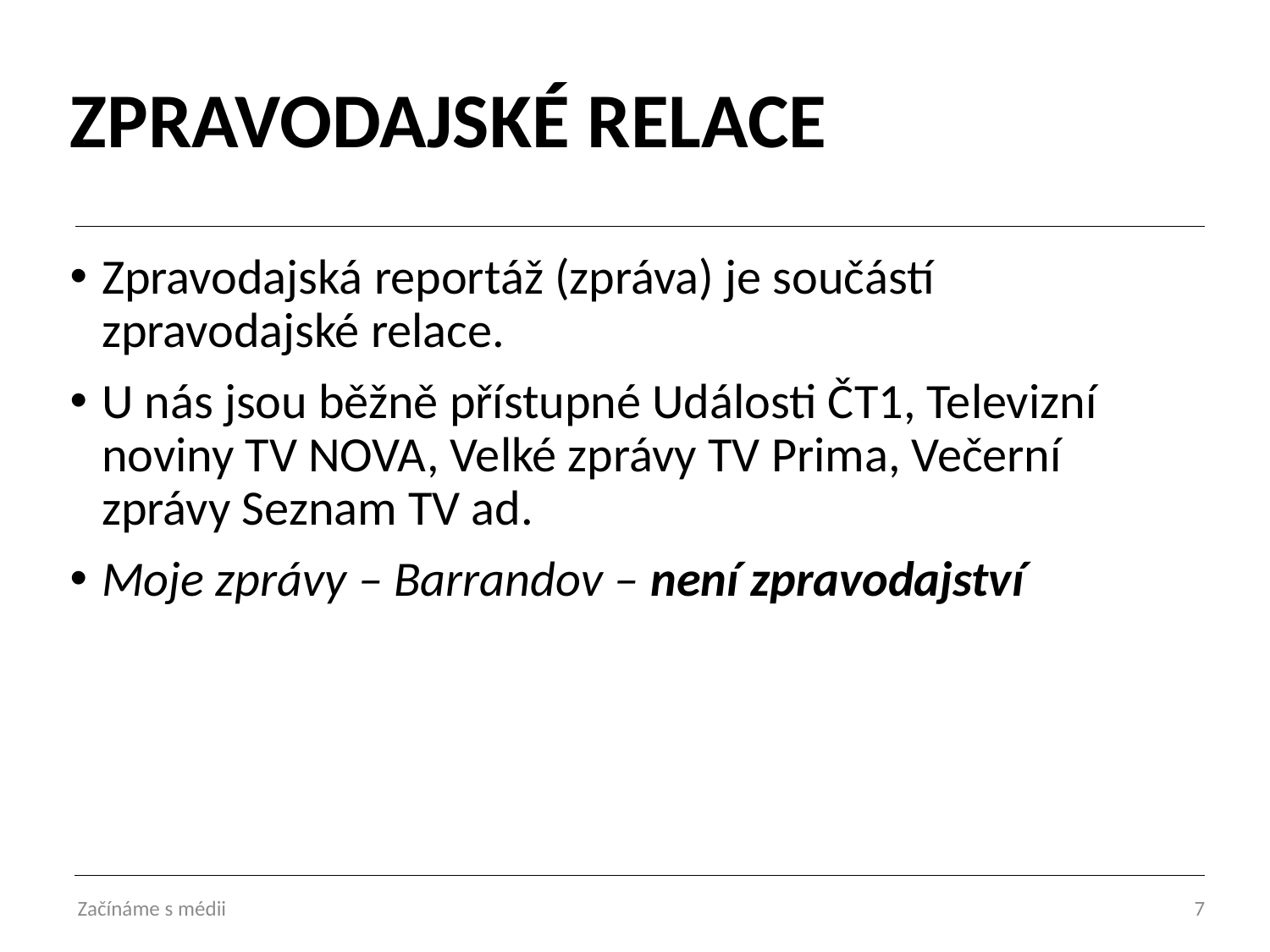

# ZPRAVODAJSKÉ RELACE
Zpravodajská reportáž (zpráva) je součástí zpravodajské relace.
U nás jsou běžně přístupné Události ČT1, Televizní noviny TV NOVA, Velké zprávy TV Prima, Večerní zprávy Seznam TV ad.
Moje zprávy – Barrandov – není zpravodajství

Začínáme s médii
7